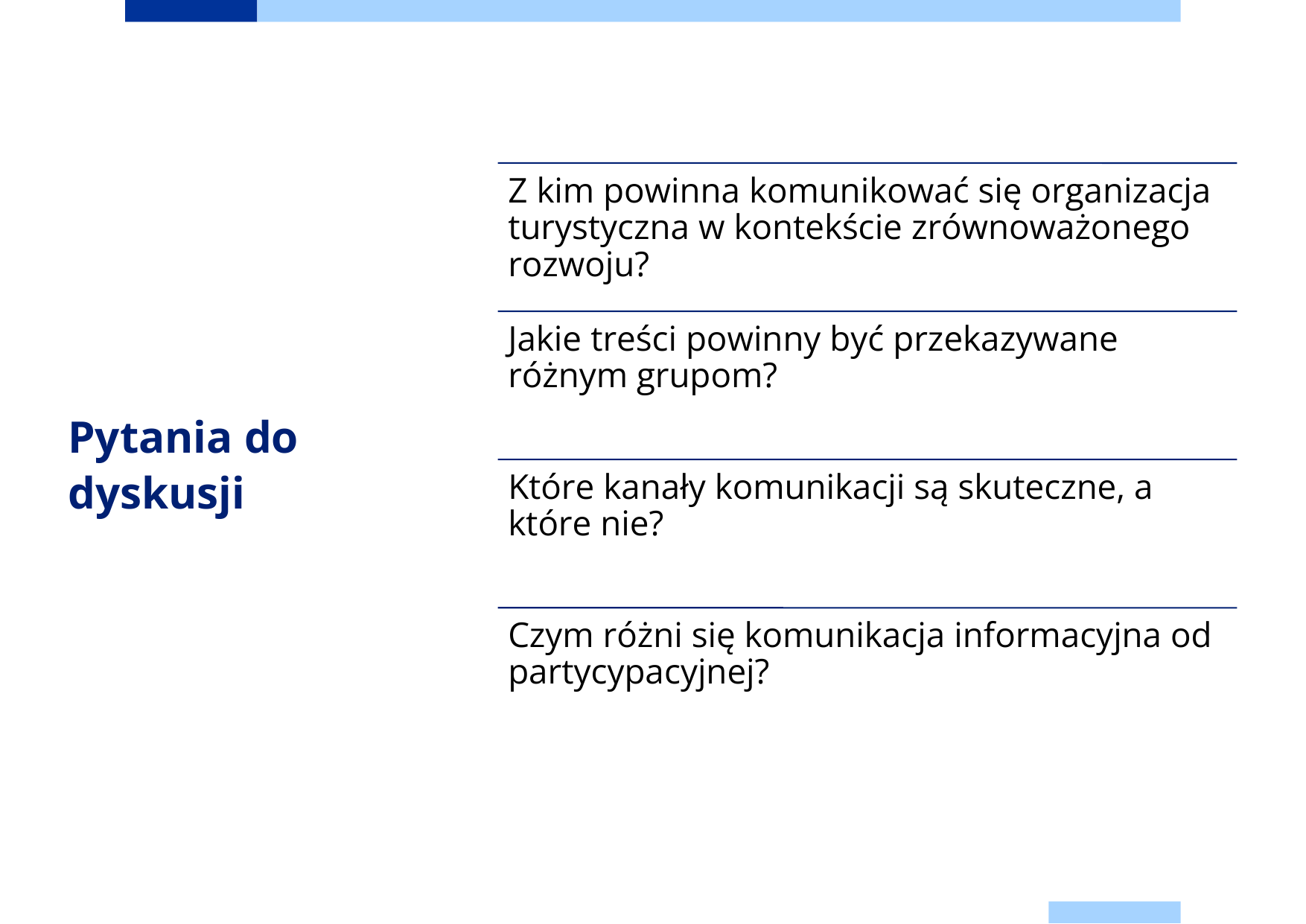

Z kim powinna komunikować się organizacja turystyczna w kontekście zrównoważonego rozwoju?
Jakie treści powinny być przekazywane różnym grupom?
Które kanały komunikacji są skuteczne, a które nie?
Czym różni się komunikacja informacyjna od partycypacyjnej?
# Pytania do dyskusji